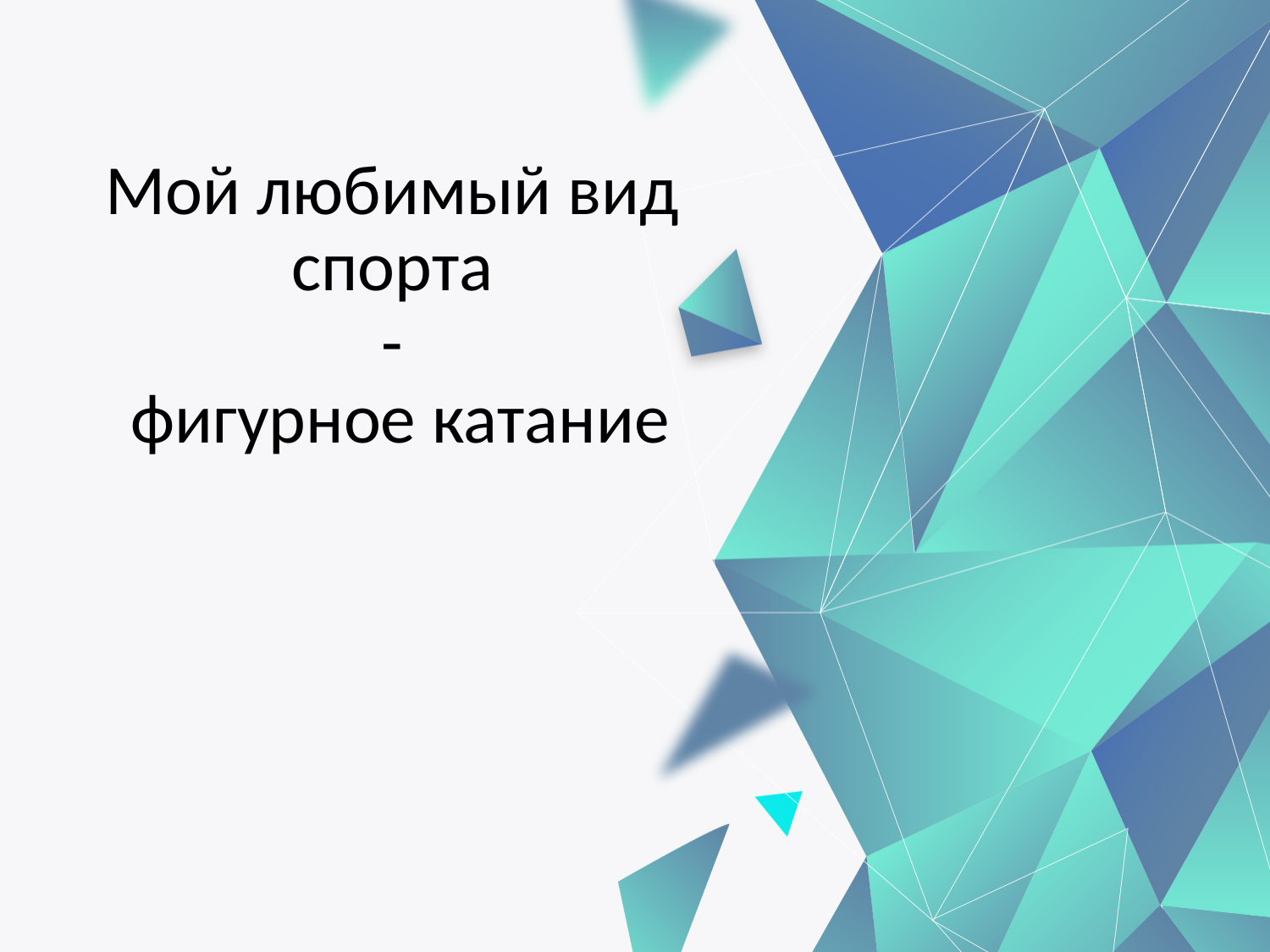

# Мой любимый вид спорта - фигурное катание